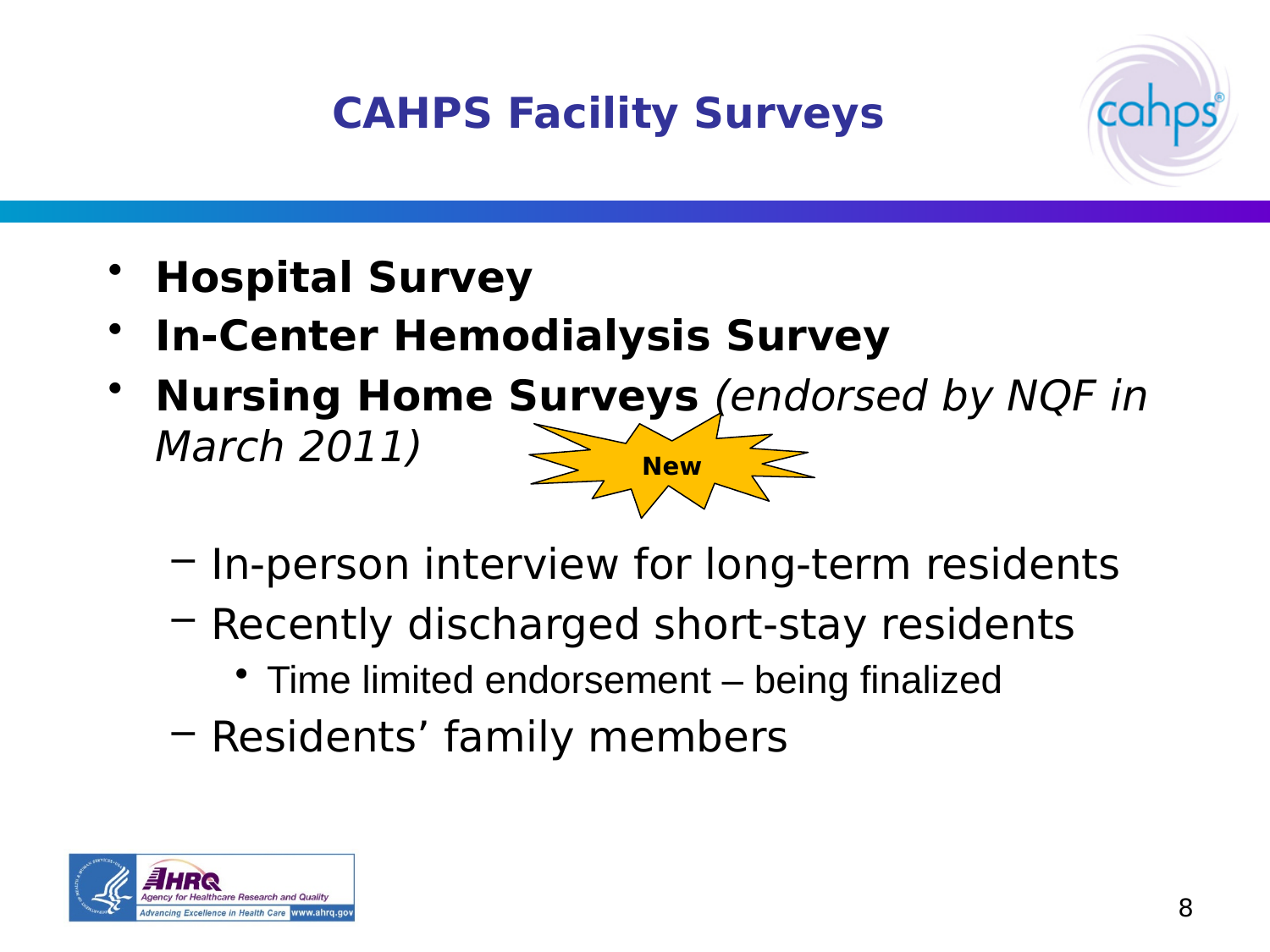

# CAHPS Facility Surveys

Hospital Survey
In-Center Hemodialysis Survey
Nursing Home Surveys (endorsed by NQF in March 2011)

In-person interview for long-term residents
Recently discharged short-stay residents
Time limited endorsement – being finalized
Residents’ family members

New
8